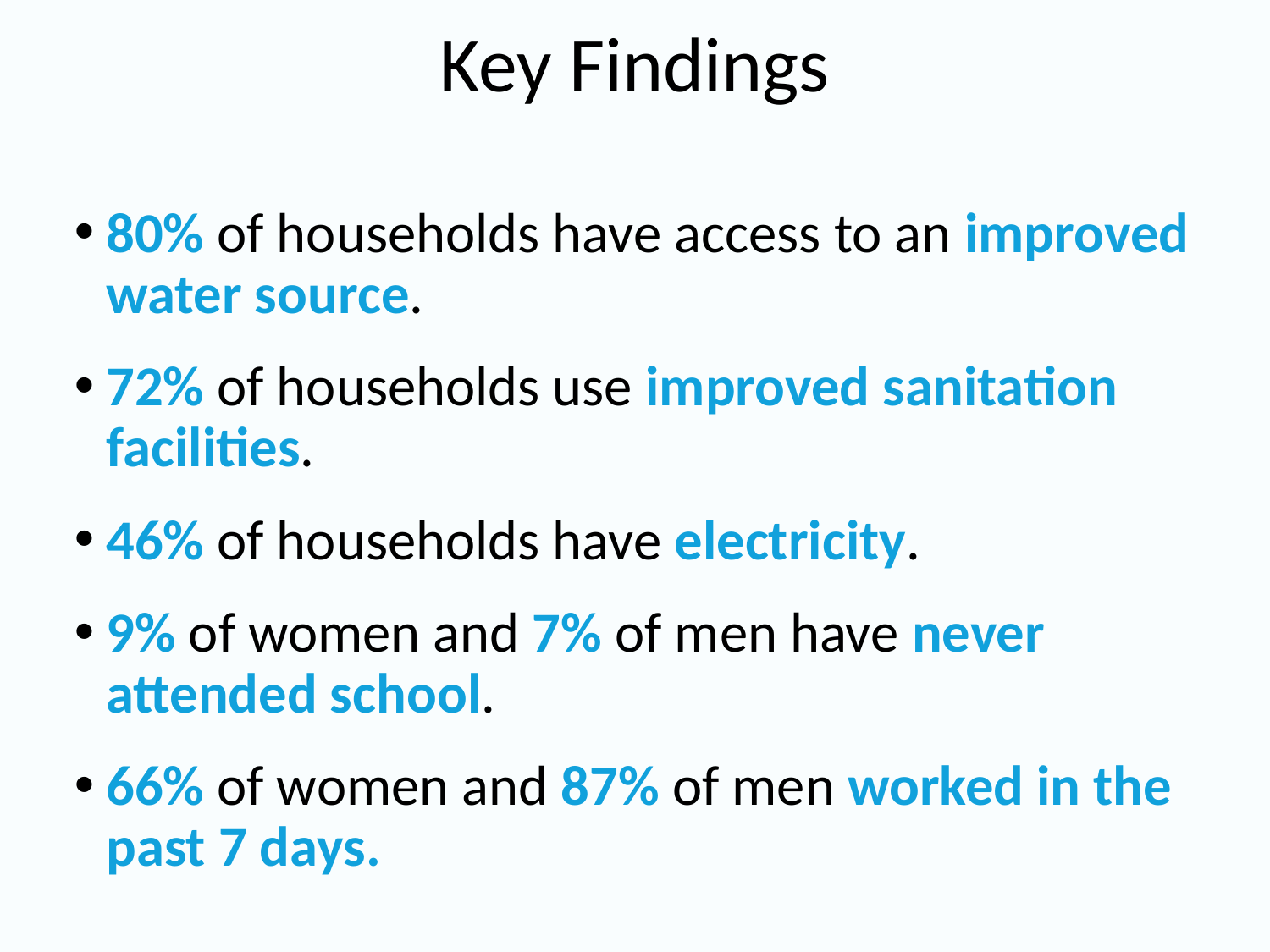

# Key Findings
80% of households have access to an improved water source.
72% of households use improved sanitation facilities.
46% of households have electricity.
9% of women and 7% of men have never attended school.
66% of women and 87% of men worked in the past 7 days.